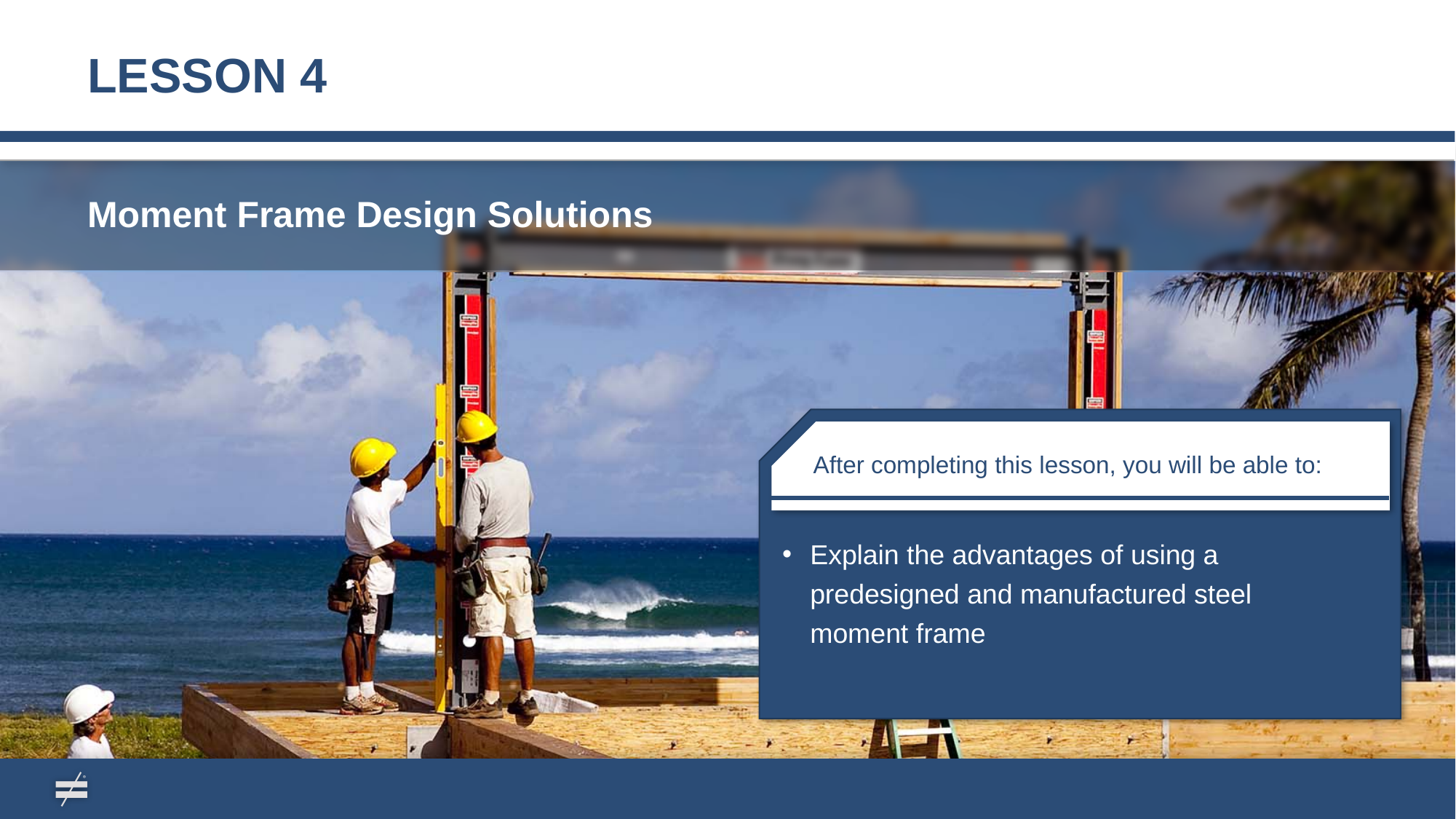

# LESSON 4
Moment Frame Design Solutions

After completing this lesson, you will be able to:
Explain the advantages of using a predesigned and manufactured steel moment frame